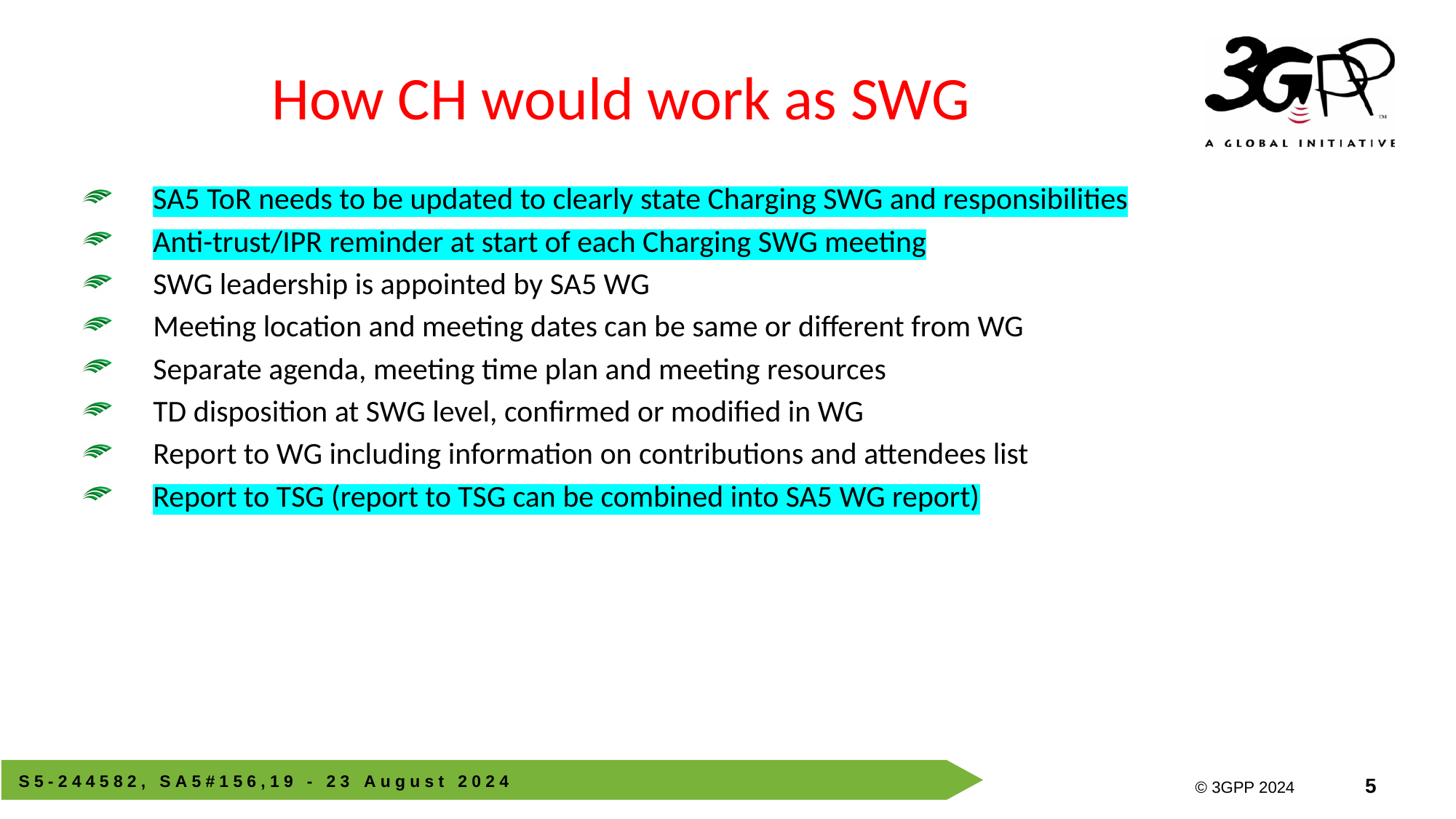

# How CH would work as SWG
SA5 ToR needs to be updated to clearly state Charging SWG and responsibilities
Anti-trust/IPR reminder at start of each Charging SWG meeting
SWG leadership is appointed by SA5 WG
Meeting location and meeting dates can be same or different from WG
Separate agenda, meeting time plan and meeting resources
TD disposition at SWG level, confirmed or modified in WG
Report to WG including information on contributions and attendees list
Report to TSG (report to TSG can be combined into SA5 WG report)